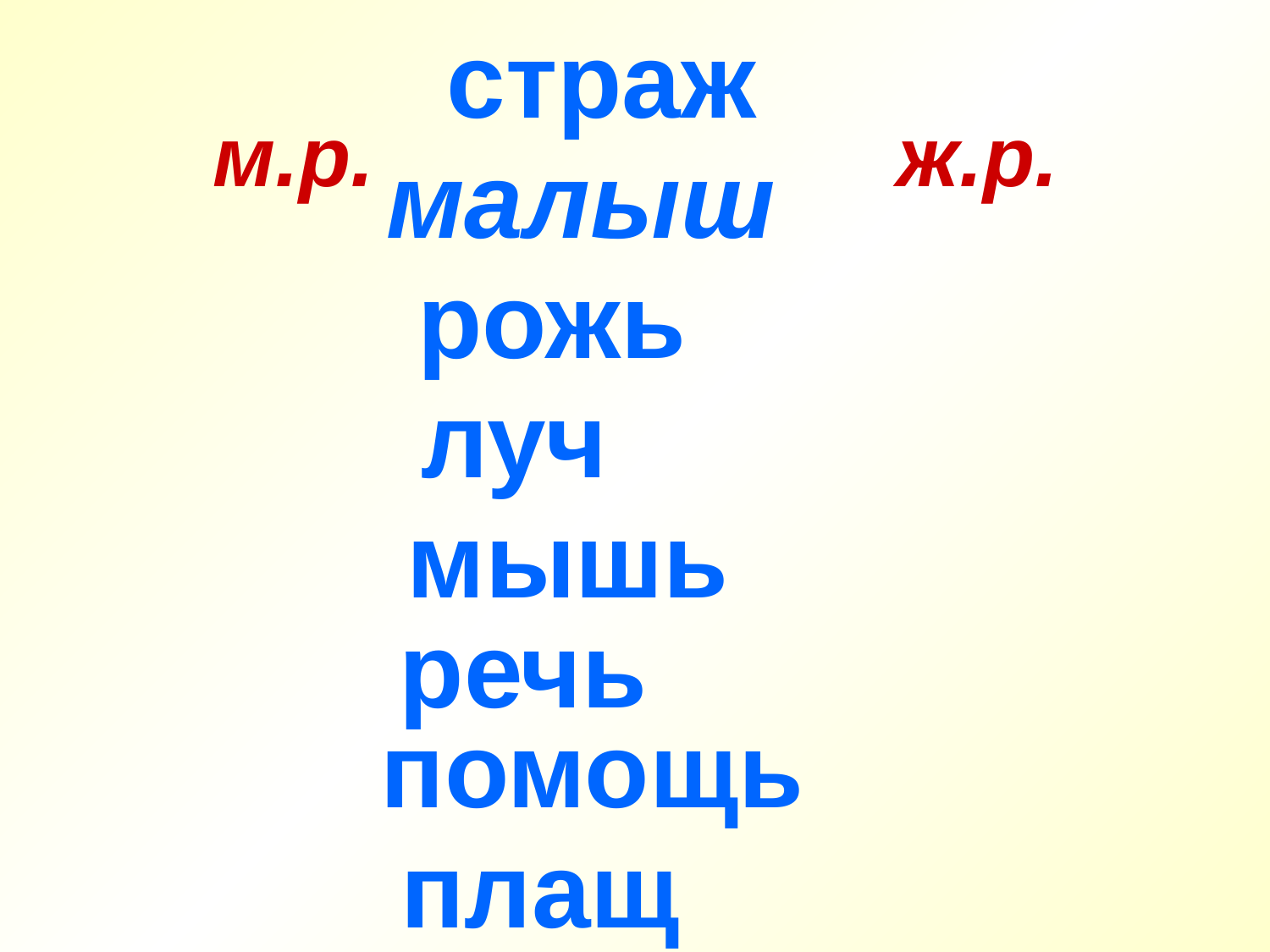

страж
м.р.
ж.р.
малыш
рожь
луч
мышь
речь
помощь
плащ